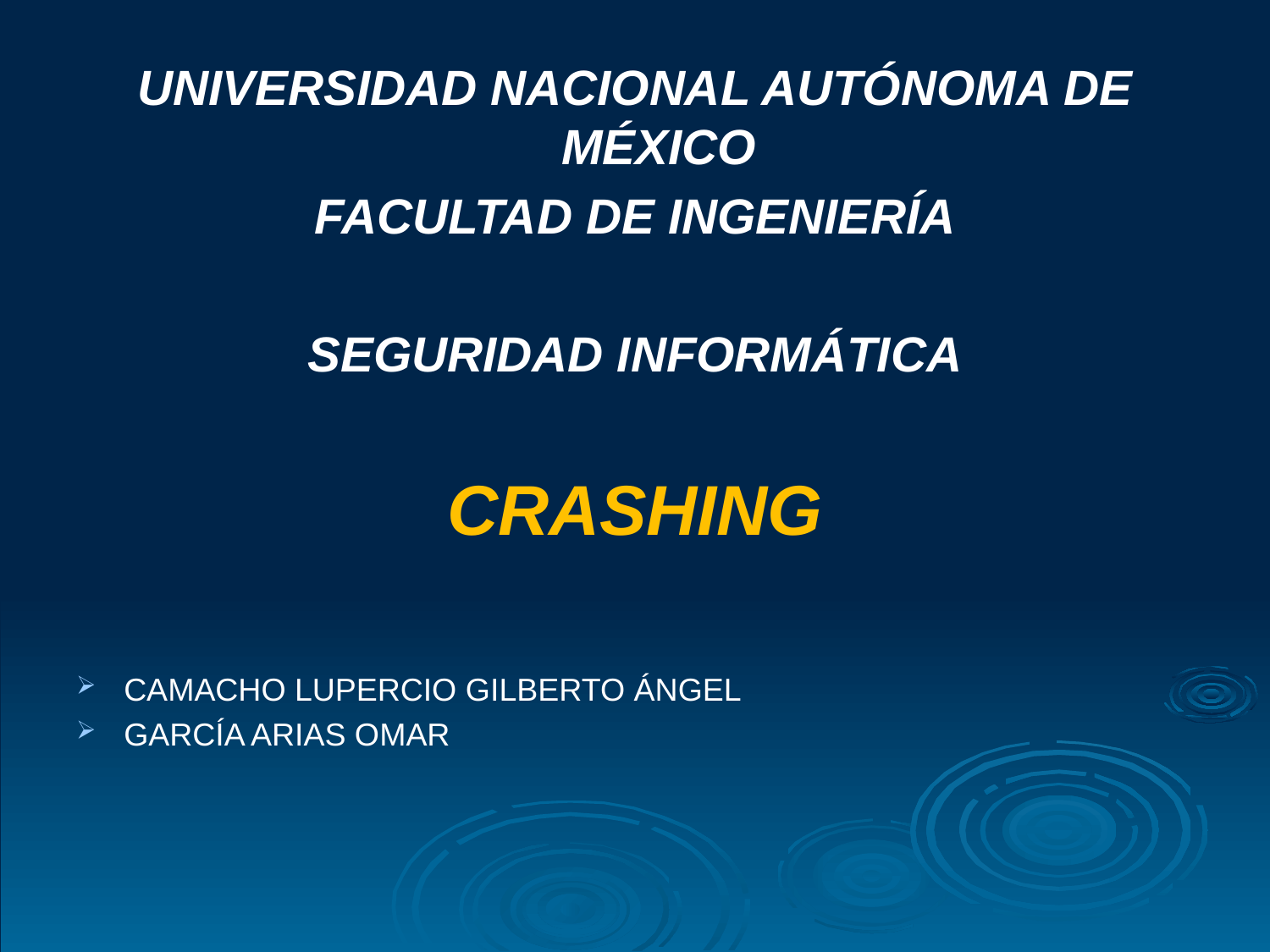

UNIVERSIDAD NACIONAL AUTÓNOMA DE MÉXICO
FACULTAD DE INGENIERÍA

SEGURIDAD INFORMÁTICA

CRASHING

CAMACHO LUPERCIO GILBERTO ÁNGEL
GARCÍA ARIAS OMAR